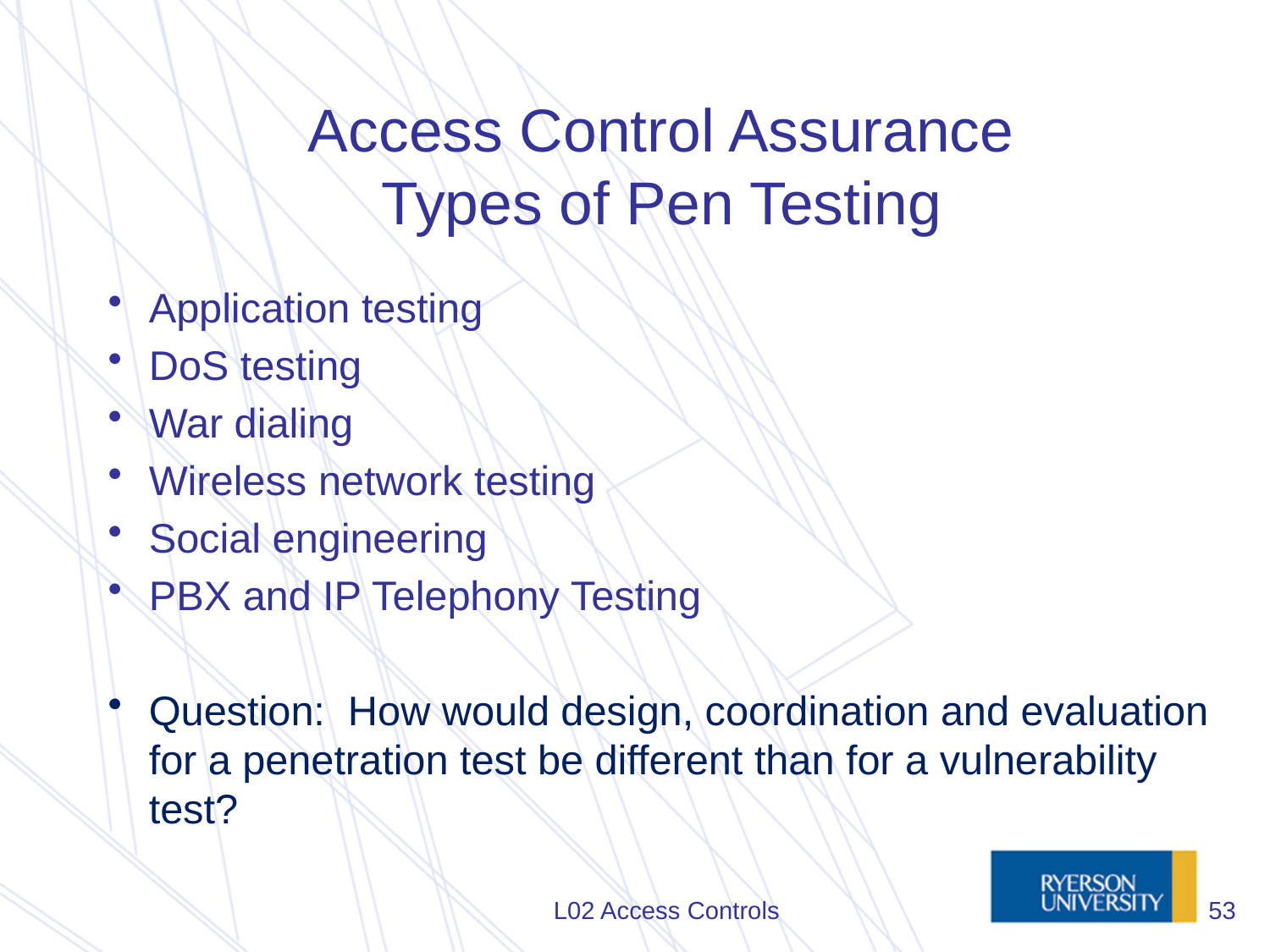

# Access Control Assurance Types of Pen Testing
Application testing
DoS testing
War dialing
Wireless network testing
Social engineering
PBX and IP Telephony Testing

Question:  How would design, coordination and evaluation for a penetration test be different than for a vulnerability test?

L02 Access Controls
53